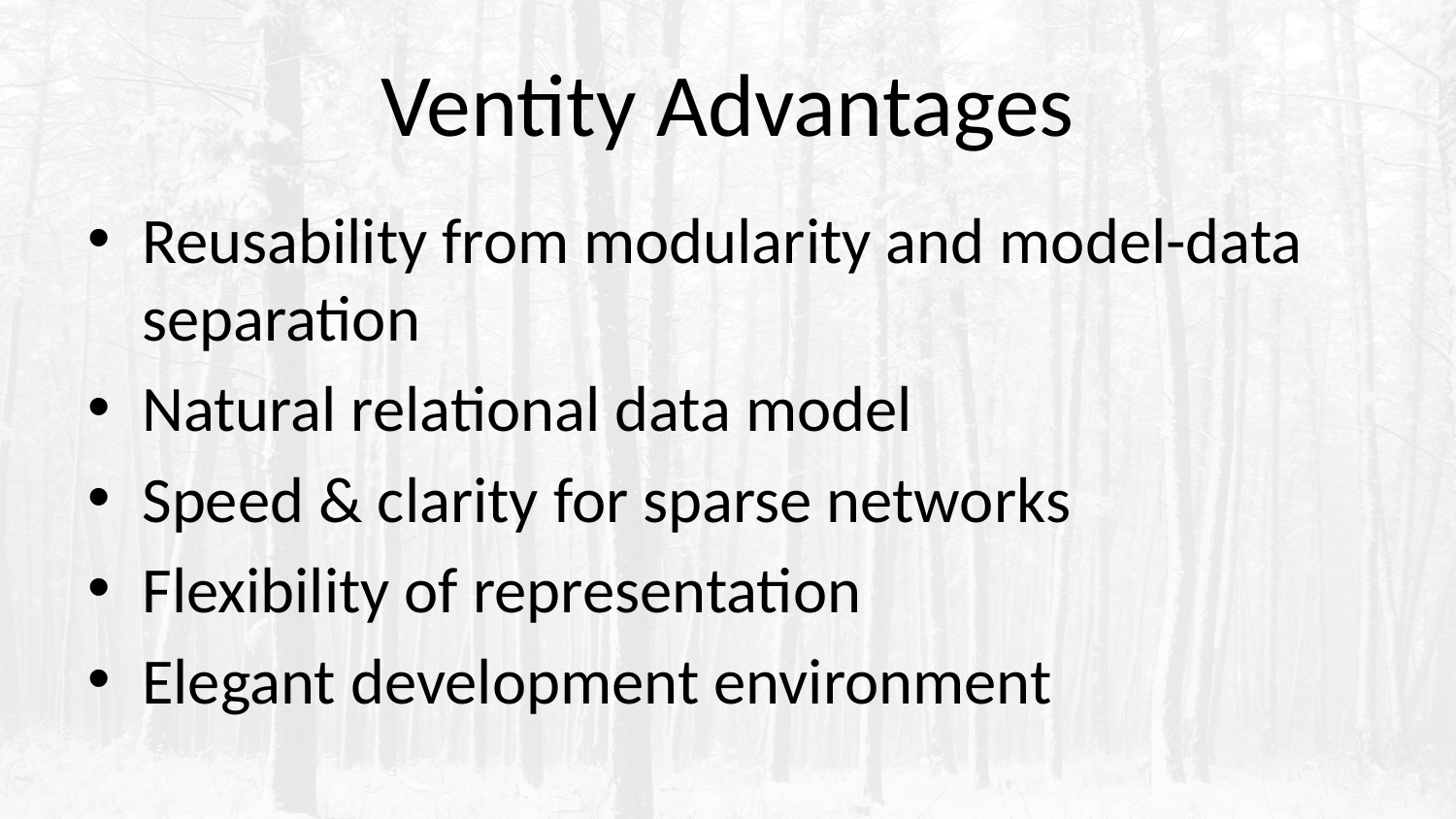

# Ventity Advantages
Reusability from modularity and model-data separation
Natural relational data model
Speed & clarity for sparse networks
Flexibility of representation
Elegant development environment